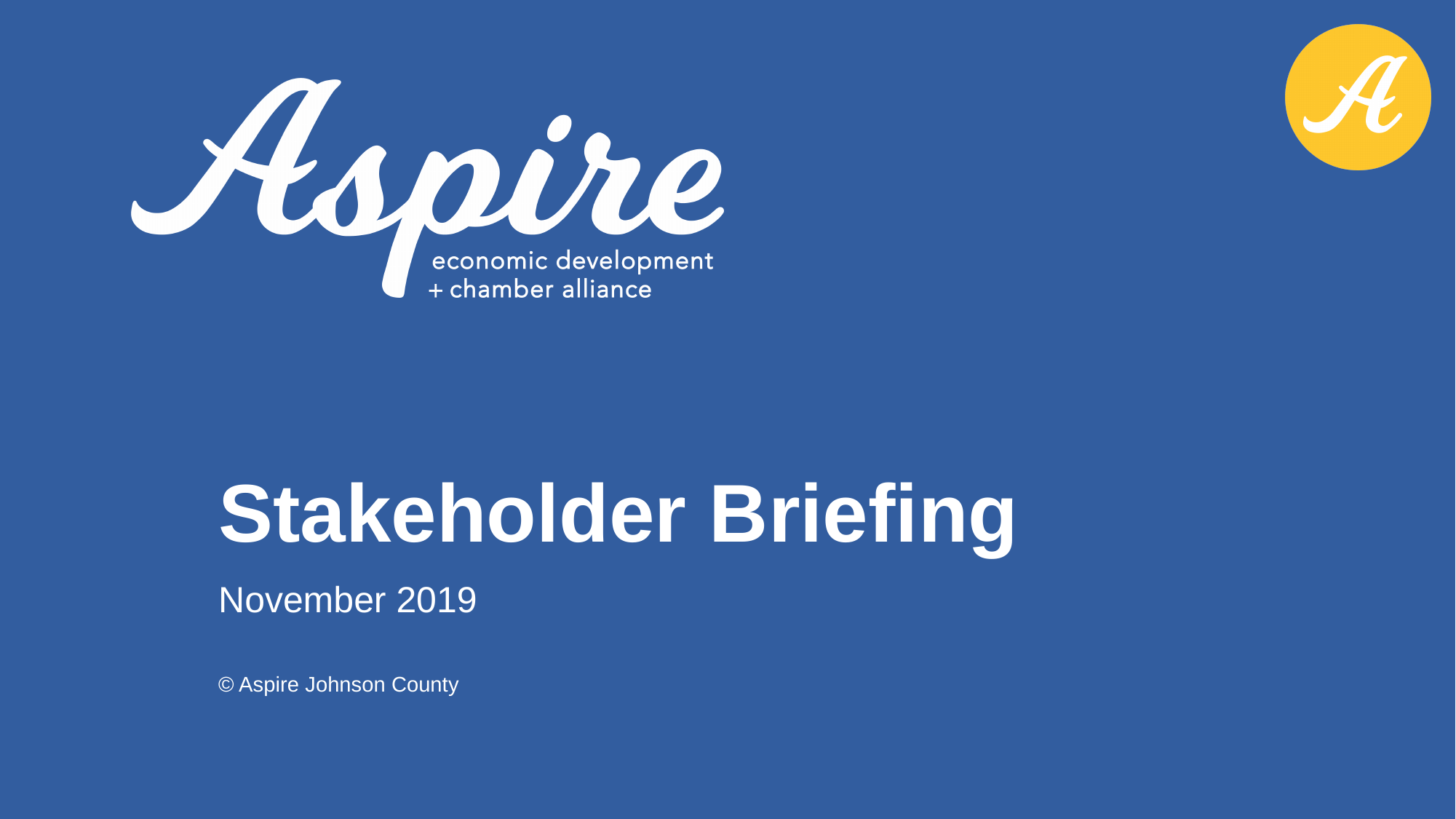

# Stakeholder Briefing
November 2019

© Aspire Johnson County